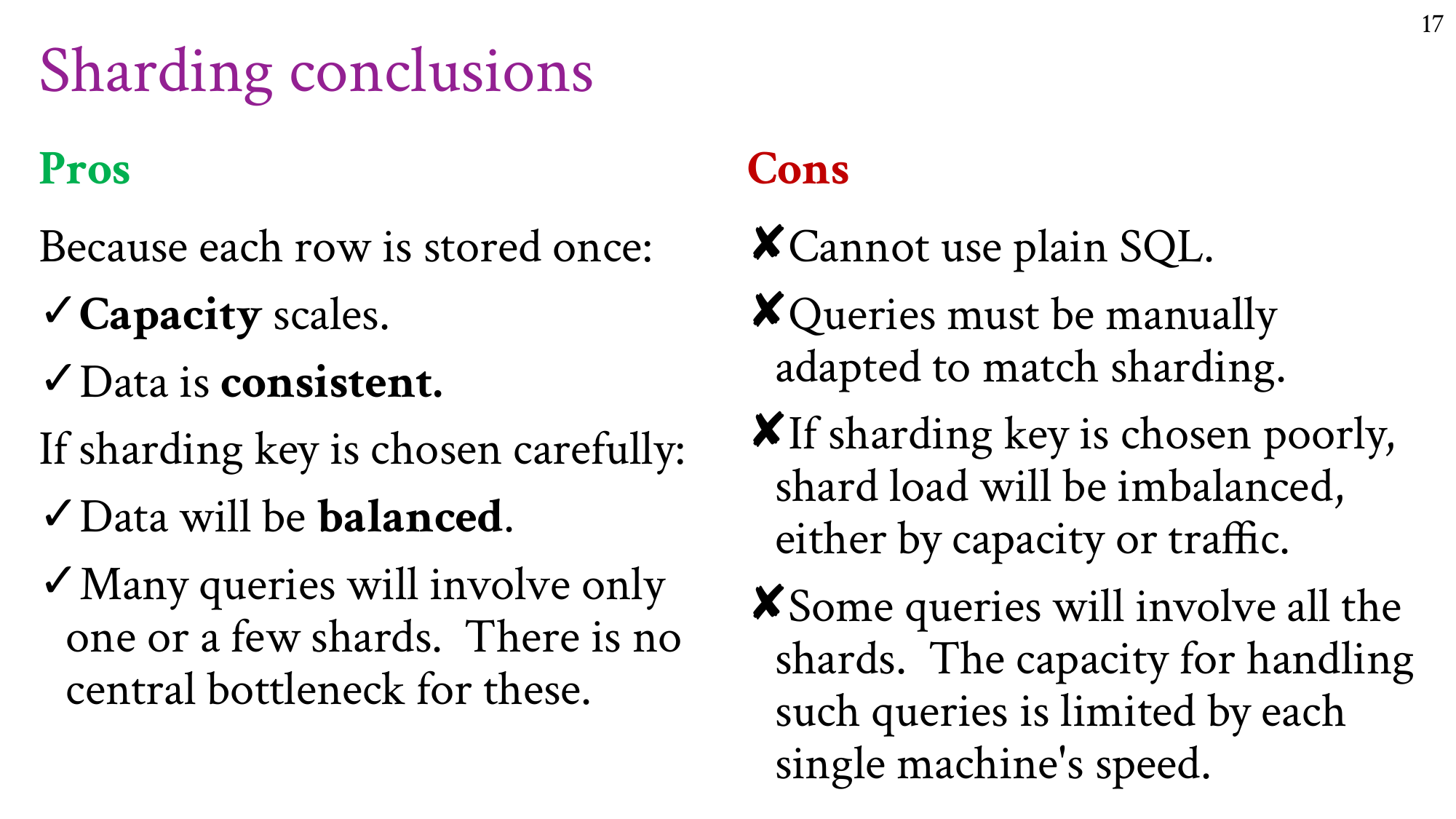

# Sharding conclusions
Pros
Cons
Cannot use plain SQL.
Queries must be manually adapted to match sharding.
If sharding key is chosen poorly, shard load will be imbalanced, either by capacity or traffic.
Some queries will involve all the shards.  The capacity for handling such queries is limited by each single machine's speed.
Because each row is stored once:
Capacity scales.
Data is consistent.
If sharding key is chosen carefully:
Data will be balanced.
Many queries will involve only one or a few shards.  There is no central bottleneck for these.